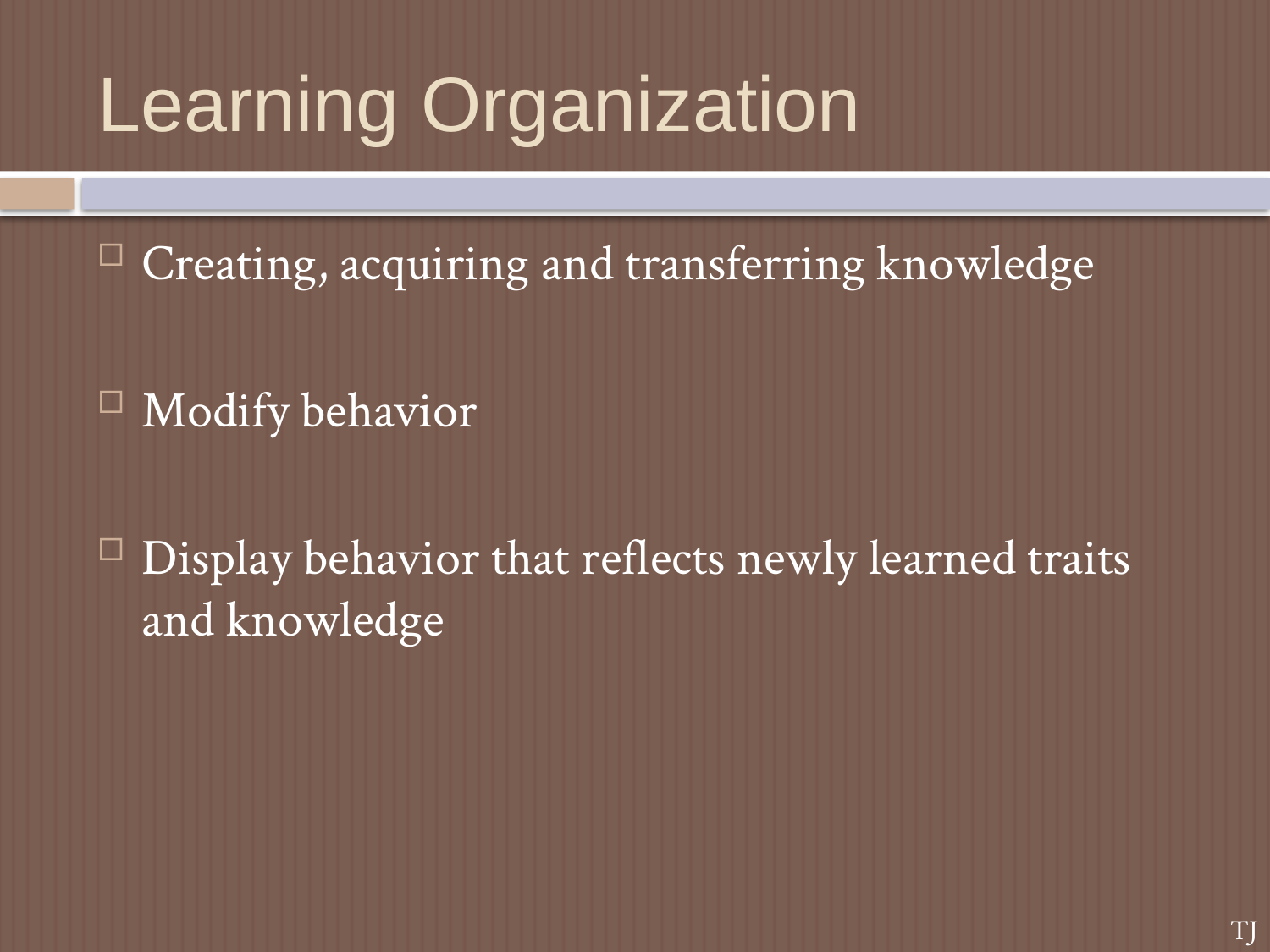

# Learning Organization
Creating, acquiring and transferring knowledge

Modify behavior

Display behavior that reflects newly learned traits and knowledge
TJ